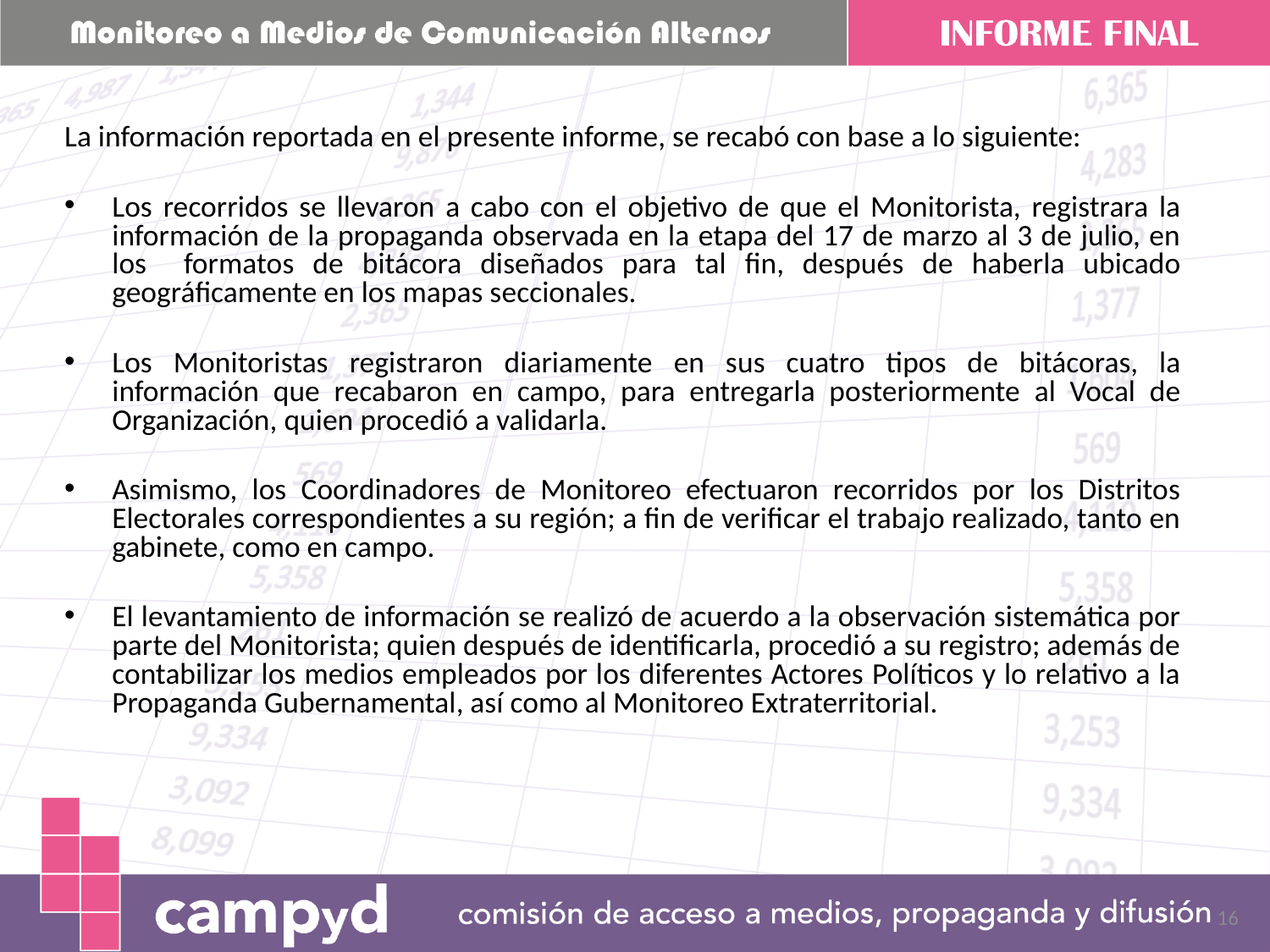

La información reportada en el presente informe, se recabó con base a lo siguiente:

Los recorridos se llevaron a cabo con el objetivo de que el Monitorista, registrara la información de la propaganda observada en la etapa del 17 de marzo al 3 de julio, en los  formatos de bitácora diseñados para tal fin, después de haberla ubicado geográficamente en los mapas seccionales.

Los Monitoristas registraron diariamente en sus cuatro tipos de bitácoras, la información que recabaron en campo, para entregarla posteriormente al Vocal de Organización, quien procedió a validarla.

Asimismo, los Coordinadores de Monitoreo efectuaron recorridos por los Distritos Electorales correspondientes a su región; a fin de verificar el trabajo realizado, tanto en gabinete, como en campo.

El levantamiento de información se realizó de acuerdo a la observación sistemática por parte del Monitorista; quien después de identificarla, procedió a su registro; además de contabilizar los medios empleados por los diferentes Actores Políticos y lo relativo a la Propaganda Gubernamental, así como al Monitoreo Extraterritorial.

16